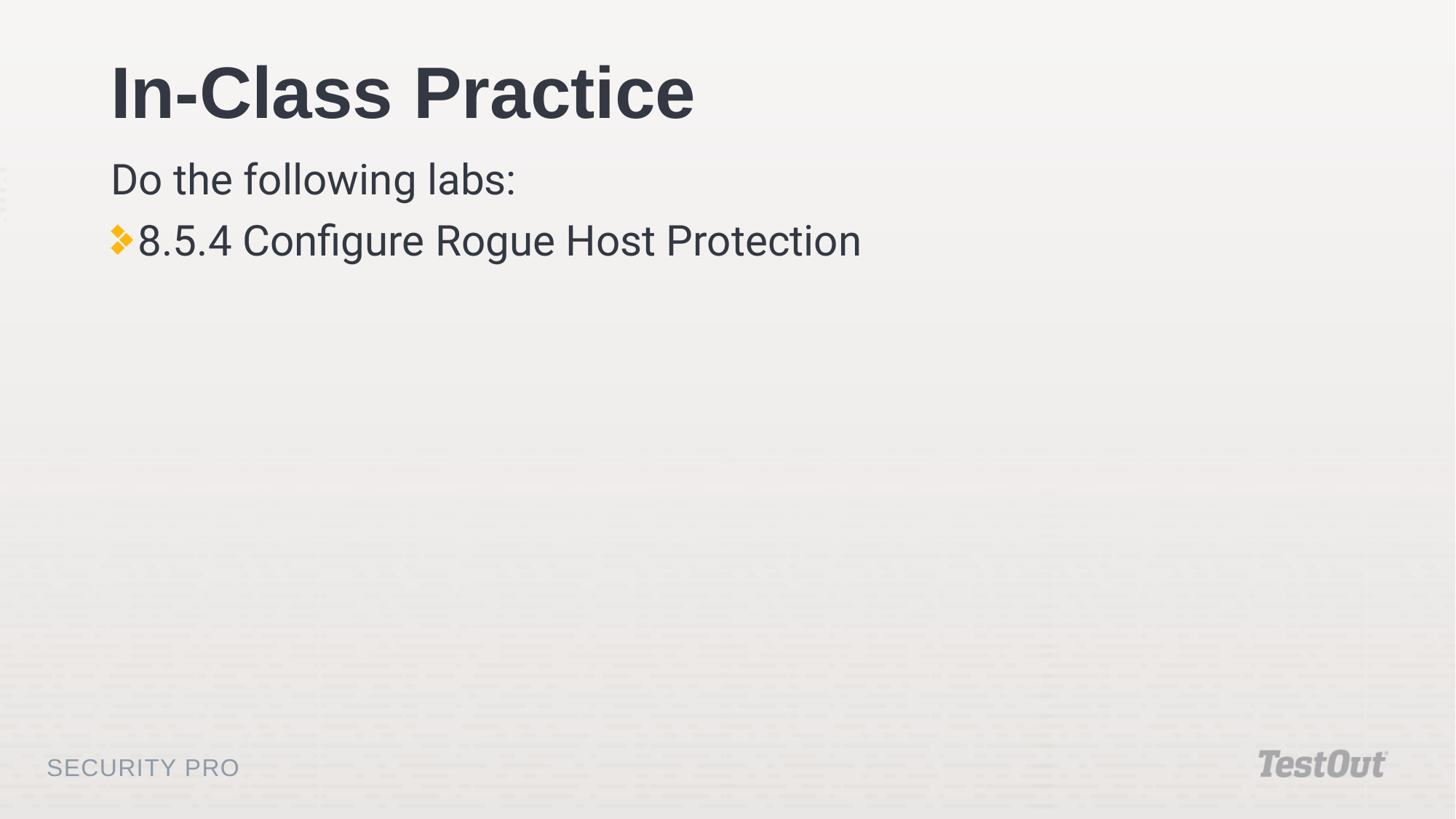

# In-Class Practice
Do the following labs:
8.5.4 Configure Rogue Host Protection
Security Pro